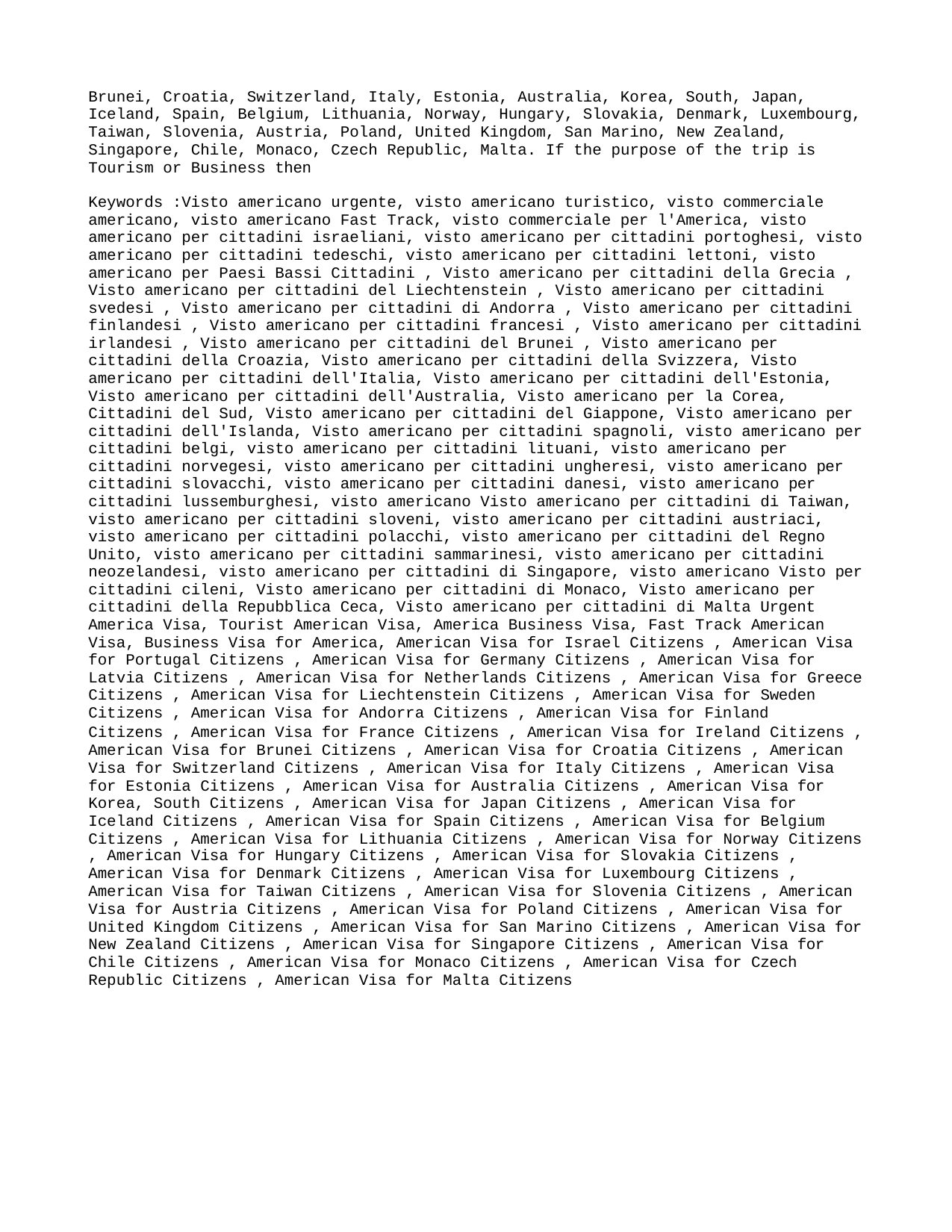

Brunei, Croatia, Switzerland, Italy, Estonia, Australia, Korea, South, Japan, Iceland, Spain, Belgium, Lithuania, Norway, Hungary, Slovakia, Denmark, Luxembourg, Taiwan, Slovenia, Austria, Poland, United Kingdom, San Marino, New Zealand, Singapore, Chile, Monaco, Czech Republic, Malta. If the purpose of the trip is Tourism or Business then
Keywords :Visto americano urgente, visto americano turistico, visto commerciale americano, visto americano Fast Track, visto commerciale per l'America, visto americano per cittadini israeliani, visto americano per cittadini portoghesi, visto americano per cittadini tedeschi, visto americano per cittadini lettoni, visto americano per Paesi Bassi Cittadini , Visto americano per cittadini della Grecia , Visto americano per cittadini del Liechtenstein , Visto americano per cittadini svedesi , Visto americano per cittadini di Andorra , Visto americano per cittadini finlandesi , Visto americano per cittadini francesi , Visto americano per cittadini irlandesi , Visto americano per cittadini del Brunei , Visto americano per cittadini della Croazia, Visto americano per cittadini della Svizzera, Visto americano per cittadini dell'Italia, Visto americano per cittadini dell'Estonia, Visto americano per cittadini dell'Australia, Visto americano per la Corea, Cittadini del Sud, Visto americano per cittadini del Giappone, Visto americano per cittadini dell'Islanda, Visto americano per cittadini spagnoli, visto americano per cittadini belgi, visto americano per cittadini lituani, visto americano per cittadini norvegesi, visto americano per cittadini ungheresi, visto americano per cittadini slovacchi, visto americano per cittadini danesi, visto americano per cittadini lussemburghesi, visto americano Visto americano per cittadini di Taiwan, visto americano per cittadini sloveni, visto americano per cittadini austriaci, visto americano per cittadini polacchi, visto americano per cittadini del Regno Unito, visto americano per cittadini sammarinesi, visto americano per cittadini neozelandesi, visto americano per cittadini di Singapore, visto americano Visto per cittadini cileni, Visto americano per cittadini di Monaco, Visto americano per cittadini della Repubblica Ceca, Visto americano per cittadini di Malta Urgent America Visa, Tourist American Visa, America Business Visa, Fast Track American Visa, Business Visa for America, American Visa for Israel Citizens , American Visa for Portugal Citizens , American Visa for Germany Citizens , American Visa for Latvia Citizens , American Visa for Netherlands Citizens , American Visa for Greece Citizens , American Visa for Liechtenstein Citizens , American Visa for Sweden Citizens , American Visa for Andorra Citizens , American Visa for Finland
Citizens , American Visa for France Citizens , American Visa for Ireland Citizens , American Visa for Brunei Citizens , American Visa for Croatia Citizens , American Visa for Switzerland Citizens , American Visa for Italy Citizens , American Visa for Estonia Citizens , American Visa for Australia Citizens , American Visa for Korea, South Citizens , American Visa for Japan Citizens , American Visa for Iceland Citizens , American Visa for Spain Citizens , American Visa for Belgium Citizens , American Visa for Lithuania Citizens , American Visa for Norway Citizens
, American Visa for Hungary Citizens , American Visa for Slovakia Citizens ,
American Visa for Denmark Citizens , American Visa for Luxembourg Citizens , American Visa for Taiwan Citizens , American Visa for Slovenia Citizens , American Visa for Austria Citizens , American Visa for Poland Citizens , American Visa for United Kingdom Citizens , American Visa for San Marino Citizens , American Visa for New Zealand Citizens , American Visa for Singapore Citizens , American Visa for Chile Citizens , American Visa for Monaco Citizens , American Visa for Czech Republic Citizens , American Visa for Malta Citizens